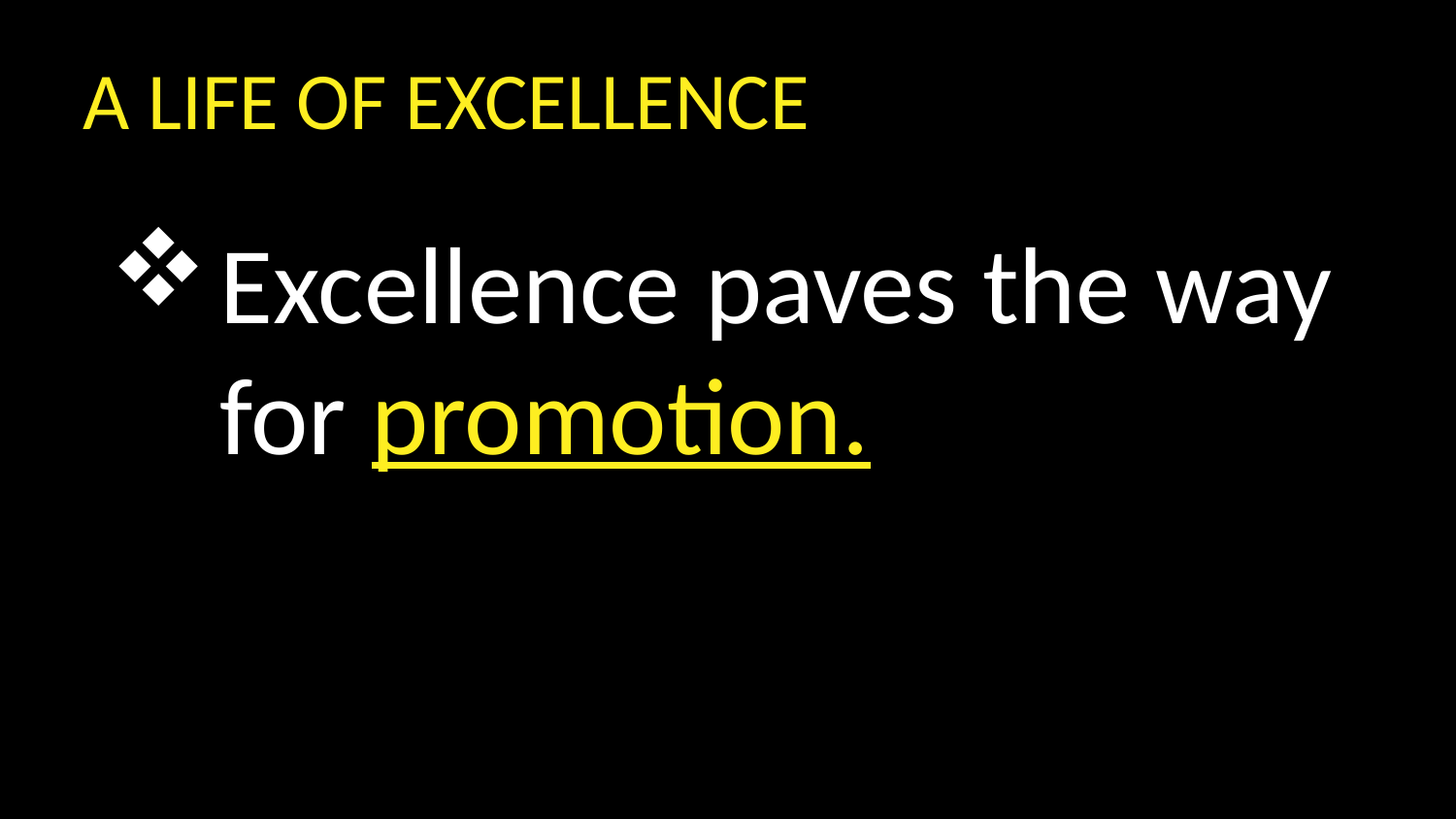

A LIFE OF EXCELLENCE
Excellence paves the way for promotion.